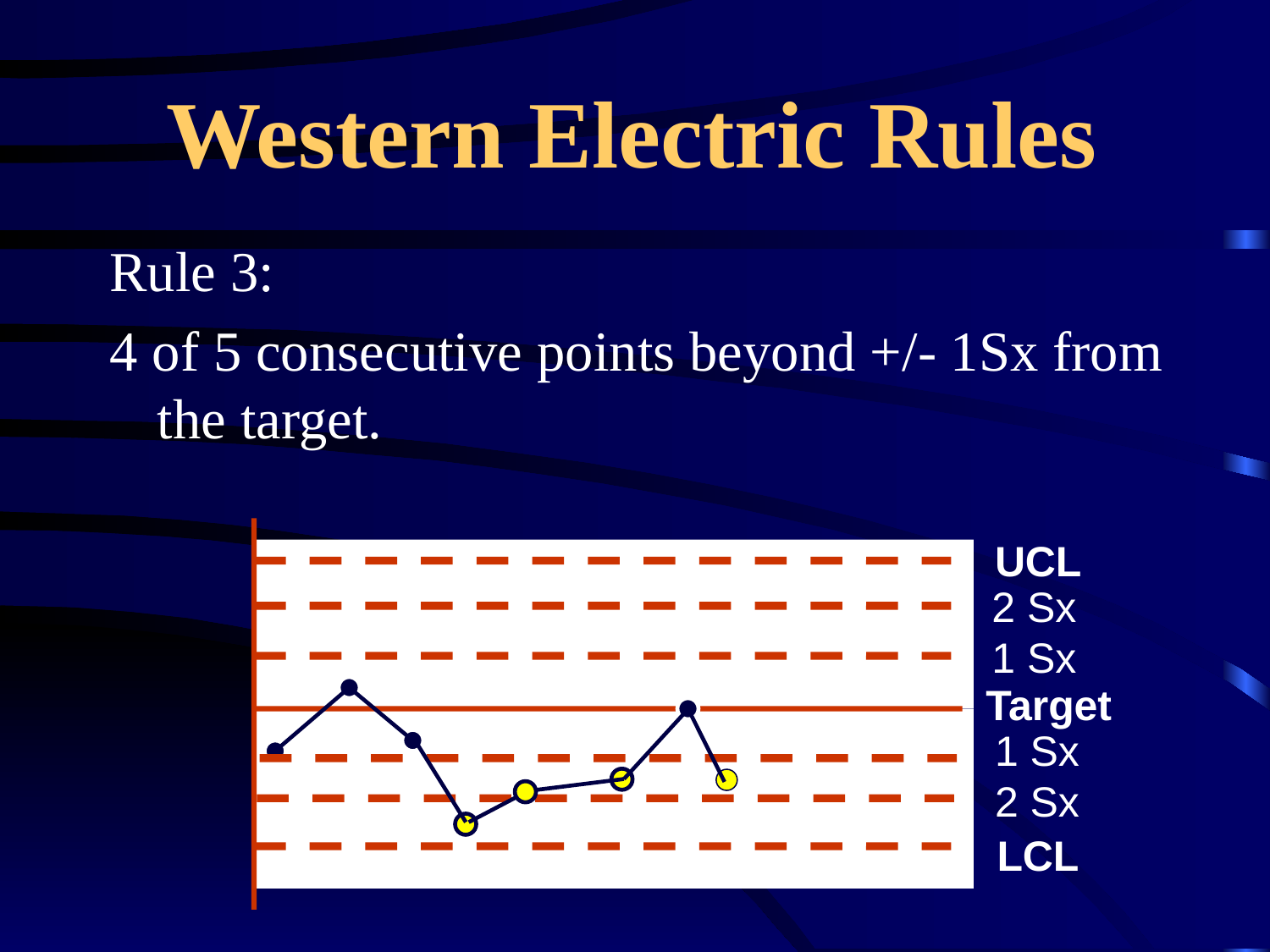

# Western Electric Rules
Rule 3:
4 of 5 consecutive points beyond +/- 1Sx from the target.

UCL

2 Sx
1 Sx

Target

1 Sx
2 Sx

LCL